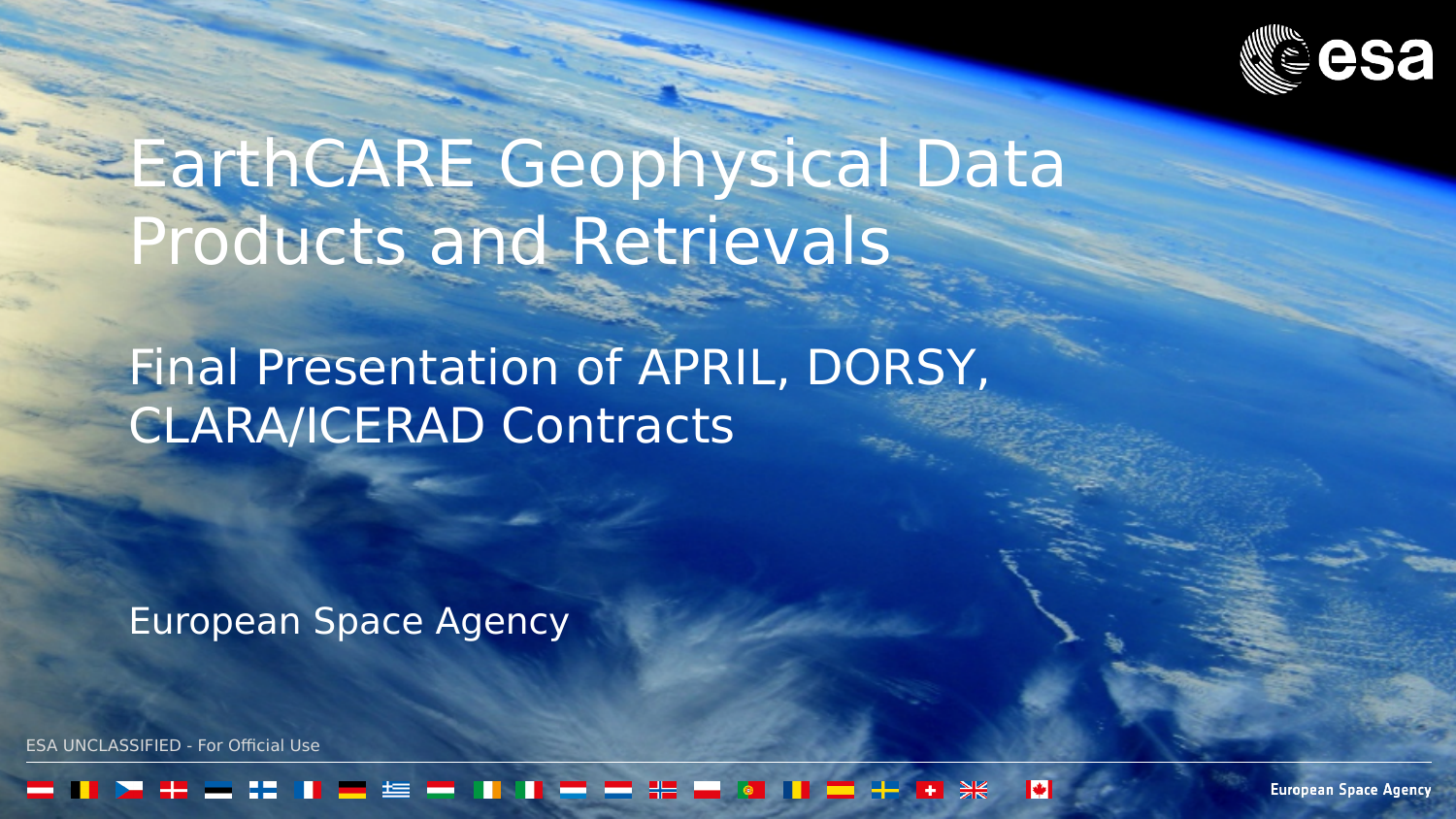

# EarthCARE Geophysical Data Products and Retrievals Final Presentation of APRIL, DORSY, CLARA/ICERAD Contracts European Space Agency